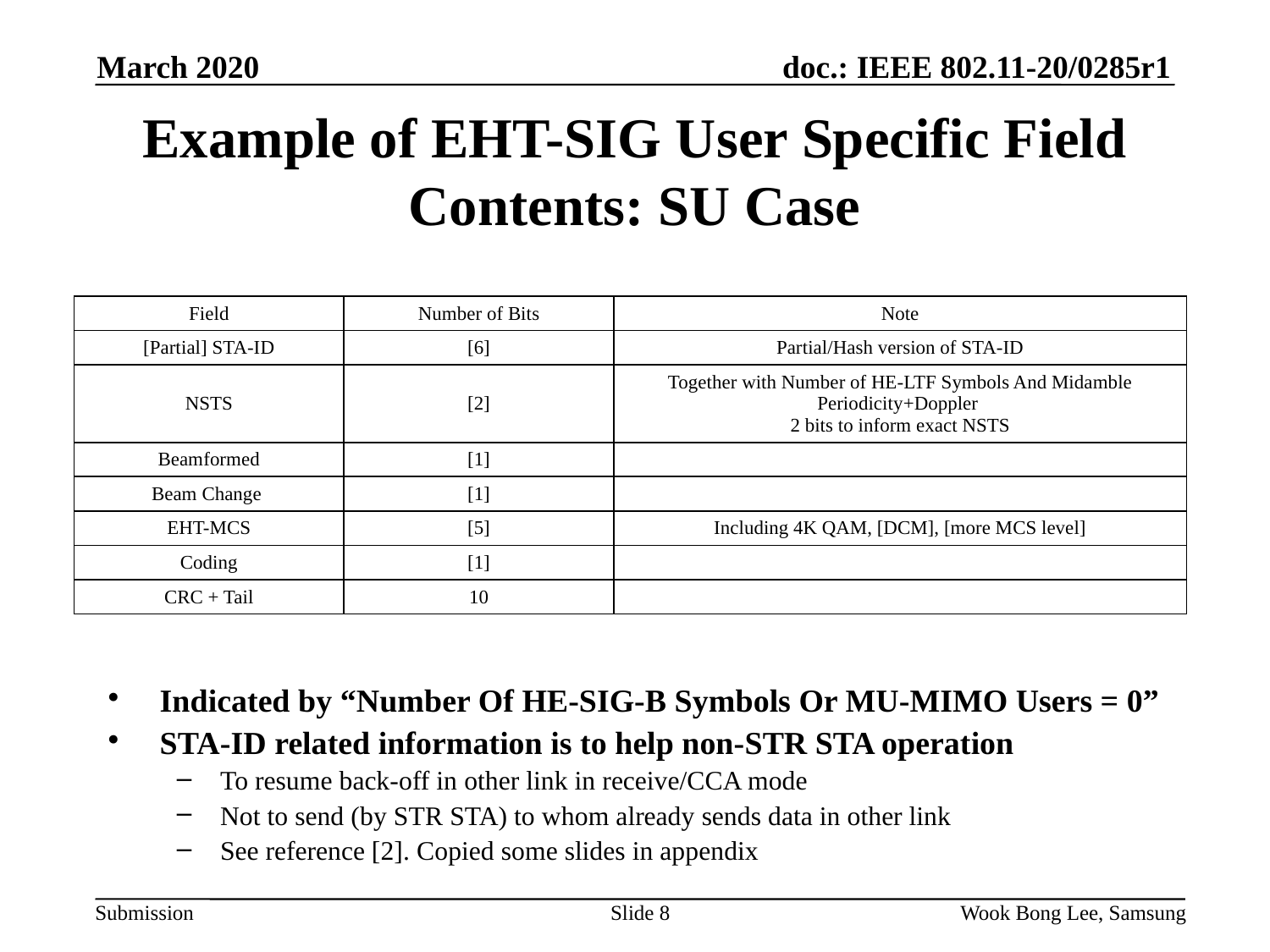

March 2020
# Example of EHT-SIG User Specific Field Contents: SU Case
| Field | Number of Bits | Note |
| --- | --- | --- |
| [Partial] STA-ID | [6] | Partial/Hash version of STA-ID |
| NSTS | [2] | Together with Number of HE-LTF Symbols And Midamble Periodicity+Doppler 2 bits to inform exact NSTS |
| Beamformed | [1] |  |
| Beam Change | [1] |  |
| EHT-MCS | [5] | Including 4K QAM, [DCM], [more MCS level] |
| Coding | [1] |  |
| CRC + Tail | 10 |  |
Indicated by “Number Of HE-SIG-B Symbols Or MU-MIMO Users = 0”
STA-ID related information is to help non-STR STA operation
To resume back-off in other link in receive/CCA mode
Not to send (by STR STA) to whom already sends data in other link
See reference [2]. Copied some slides in appendix
Slide 8
Wook Bong Lee, Samsung